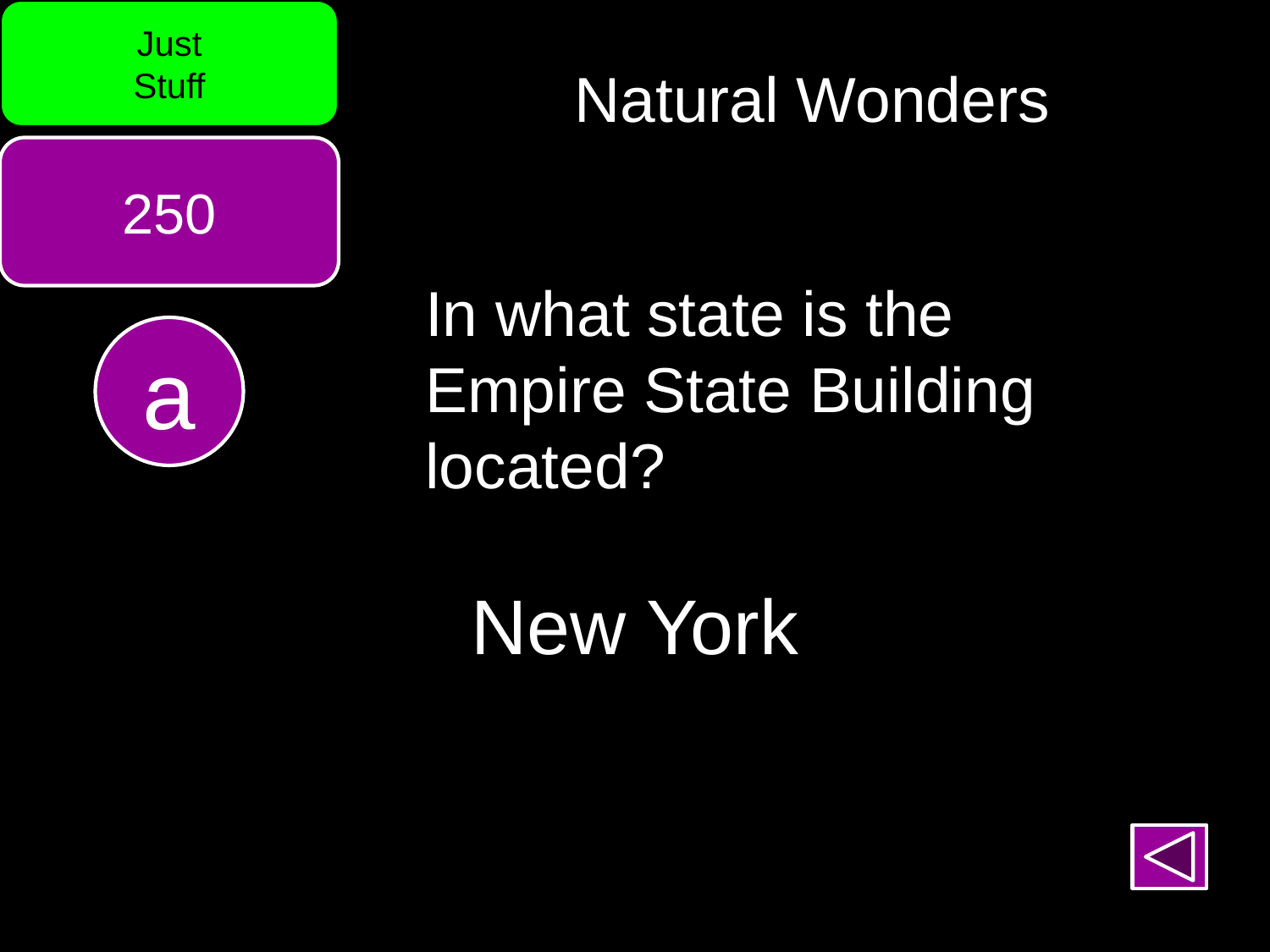

Just
Stuff
Natural Wonders
250

In what state is the
Empire State Building
located?

a
New York